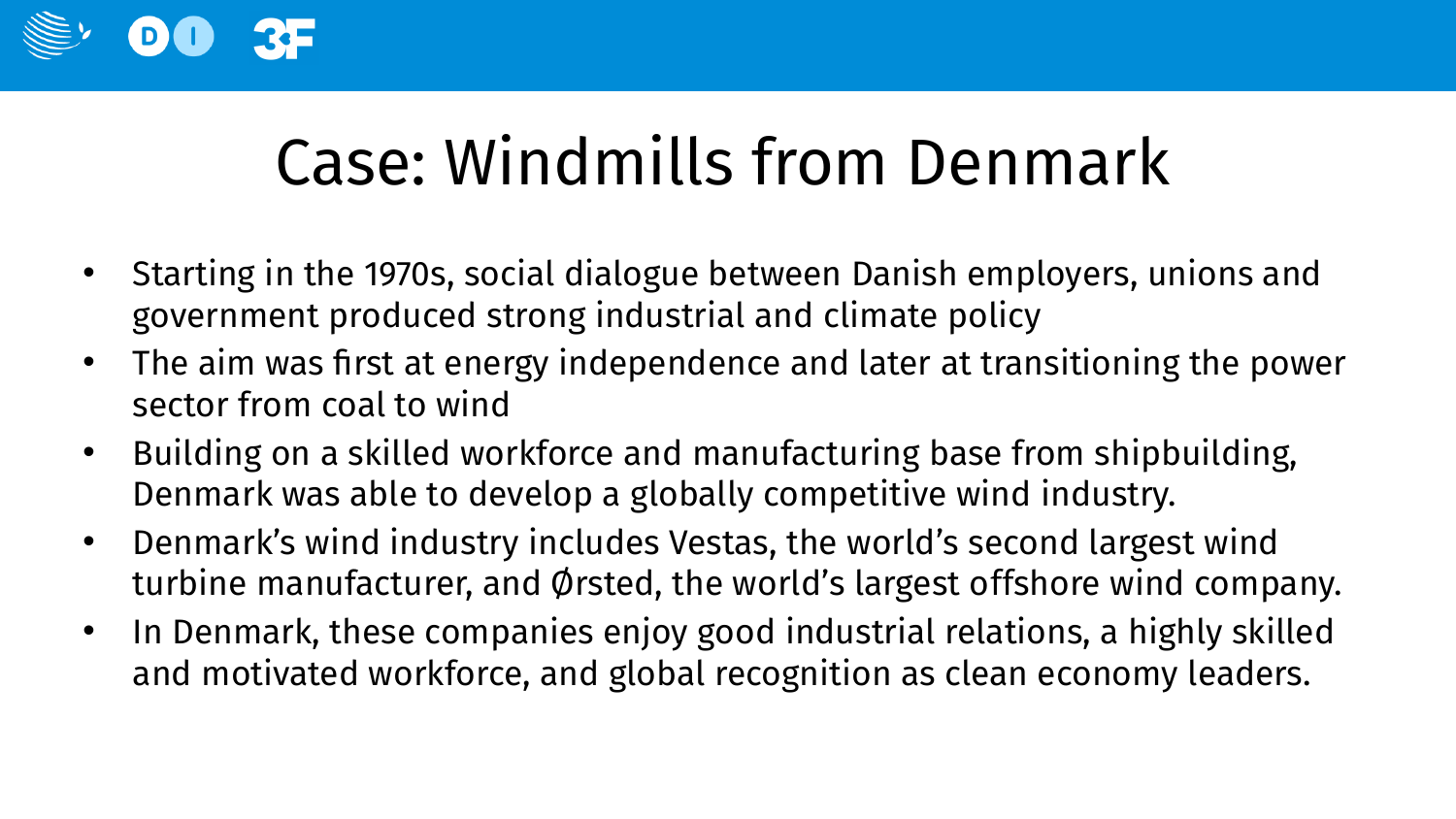

# Case: Windmills from Denmark
Starting in the 1970s, social dialogue between Danish employers, unions and government produced strong industrial and climate policy
The aim was first at energy independence and later at transitioning the power sector from coal to wind
Building on a skilled workforce and manufacturing base from shipbuilding, Denmark was able to develop a globally competitive wind industry.
Denmark’s wind industry includes Vestas, the world’s second largest wind turbine manufacturer, and Ørsted, the world’s largest oﬀshore wind company.
In Denmark, these companies enjoy good industrial relations, a highly skilled and motivated workforce, and global recognition as clean economy leaders.